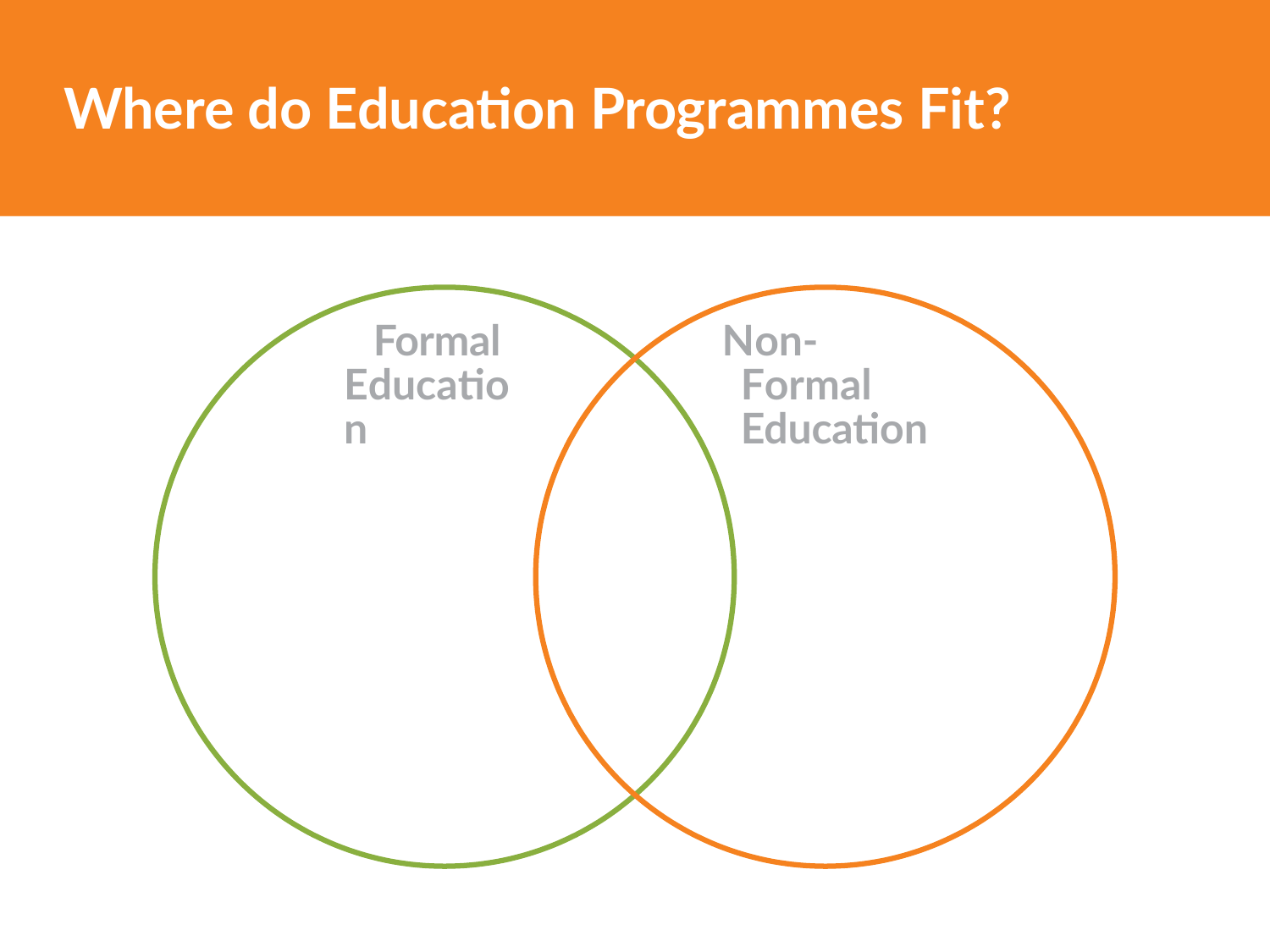

# Where do Education Programmes Fit?

Formal  Education
Non-Formal  Education